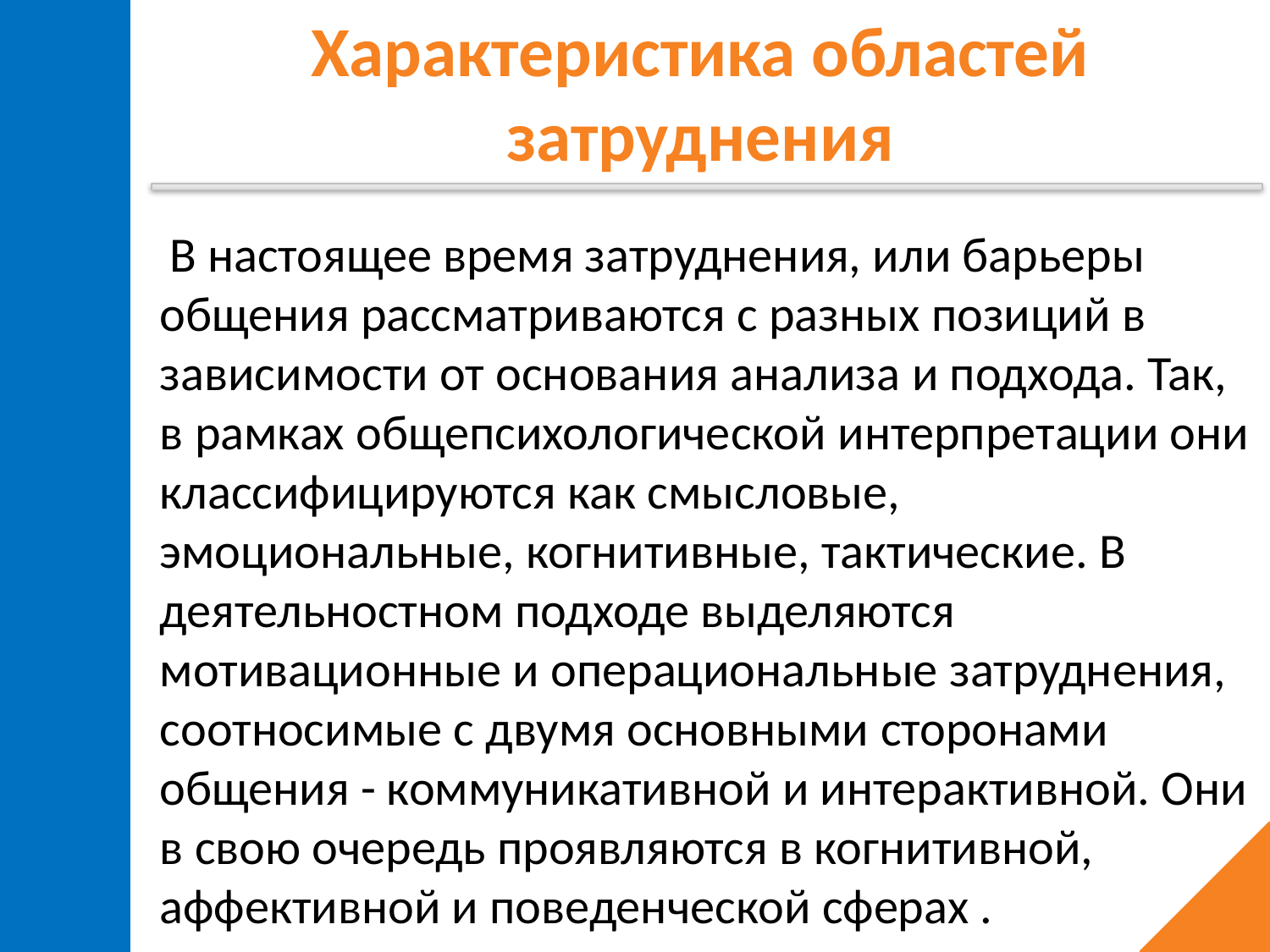

Характеристика областей затруднения

 В настоящее время затруднения, или барьеры общения рассматриваются с разных позиций в зависимости от основания анализа и подхода. Так, в рамках общепсихологической интерпретации они классифицируются как смысловые, эмоциональные, когнитивные, тактические. В деятельностном подходе выделяются мотивационные и операциональные затруднения, соотносимые с двумя основными сторонами общения - коммуникативной и интерактивной. Они в свою очередь проявляются в когнитивной, аффективной и поведенческой сферах .